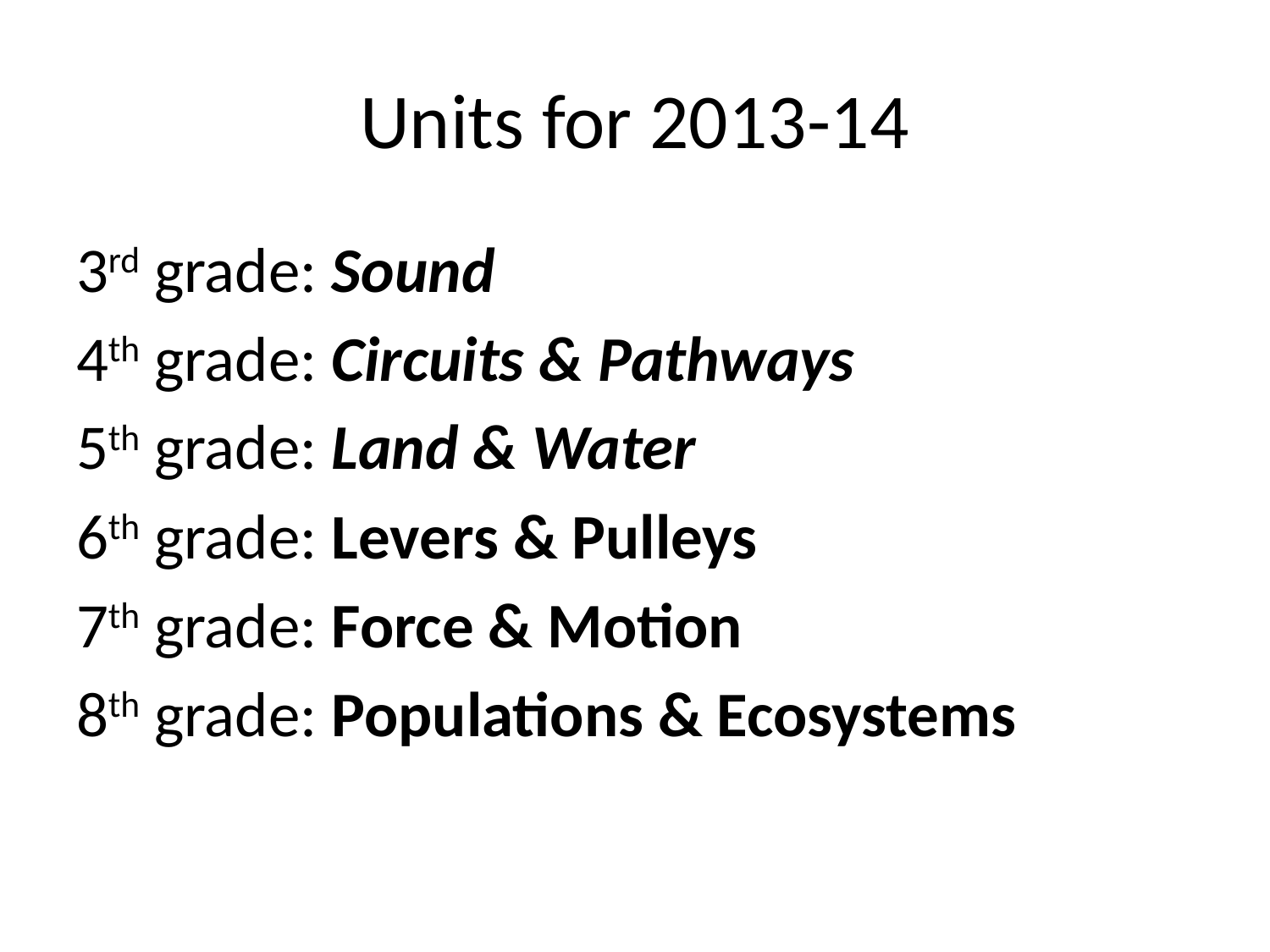

# Units for 2013-14
3rd grade: Sound
4th grade: Circuits & Pathways
5th grade: Land & Water
6th grade: Levers & Pulleys
7th grade: Force & Motion
8th grade: Populations & Ecosystems